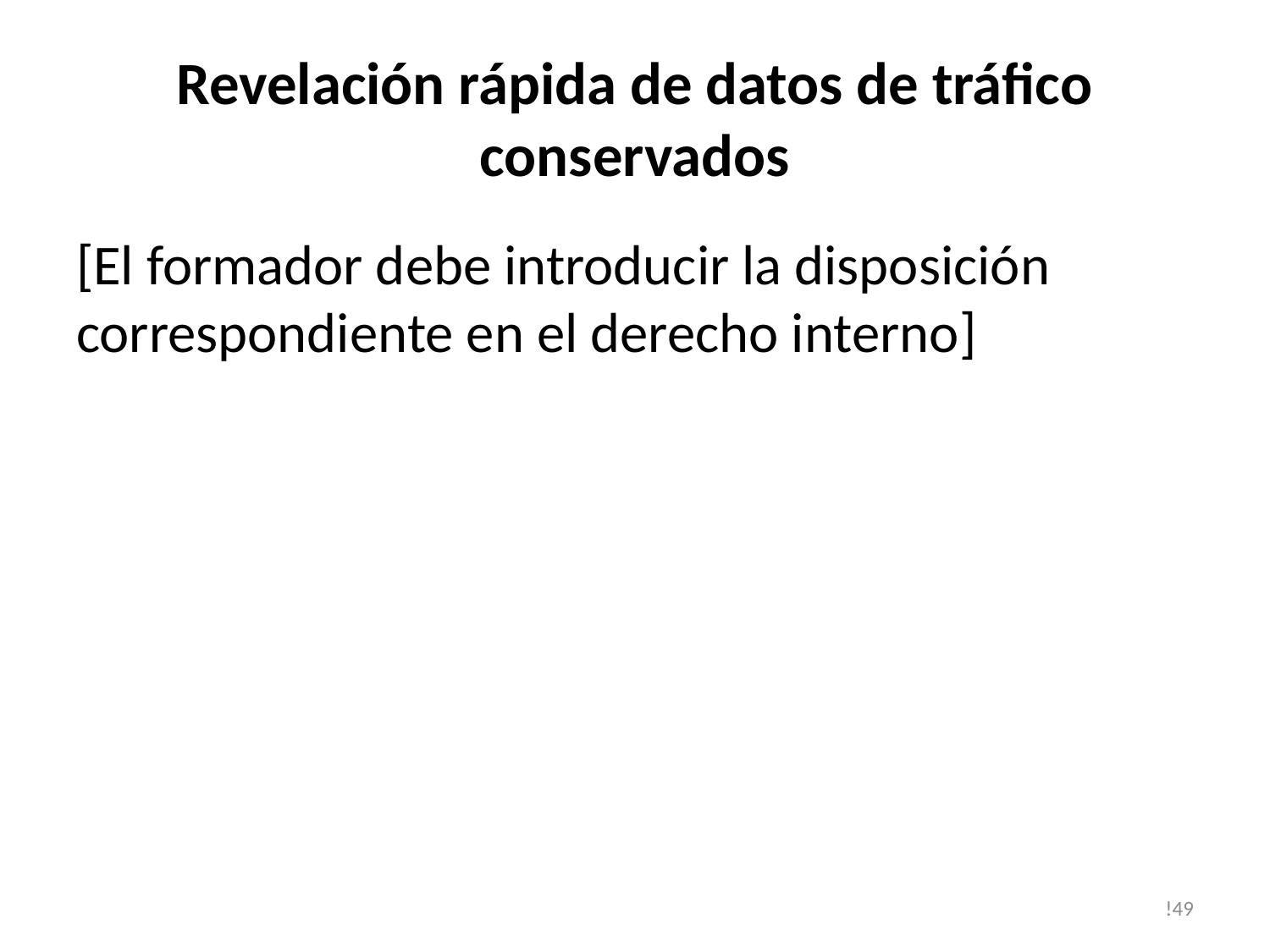

# Revelación rápida de datos de tráfico conservados
[El formador debe introducir la disposición correspondiente en el derecho interno]
!49